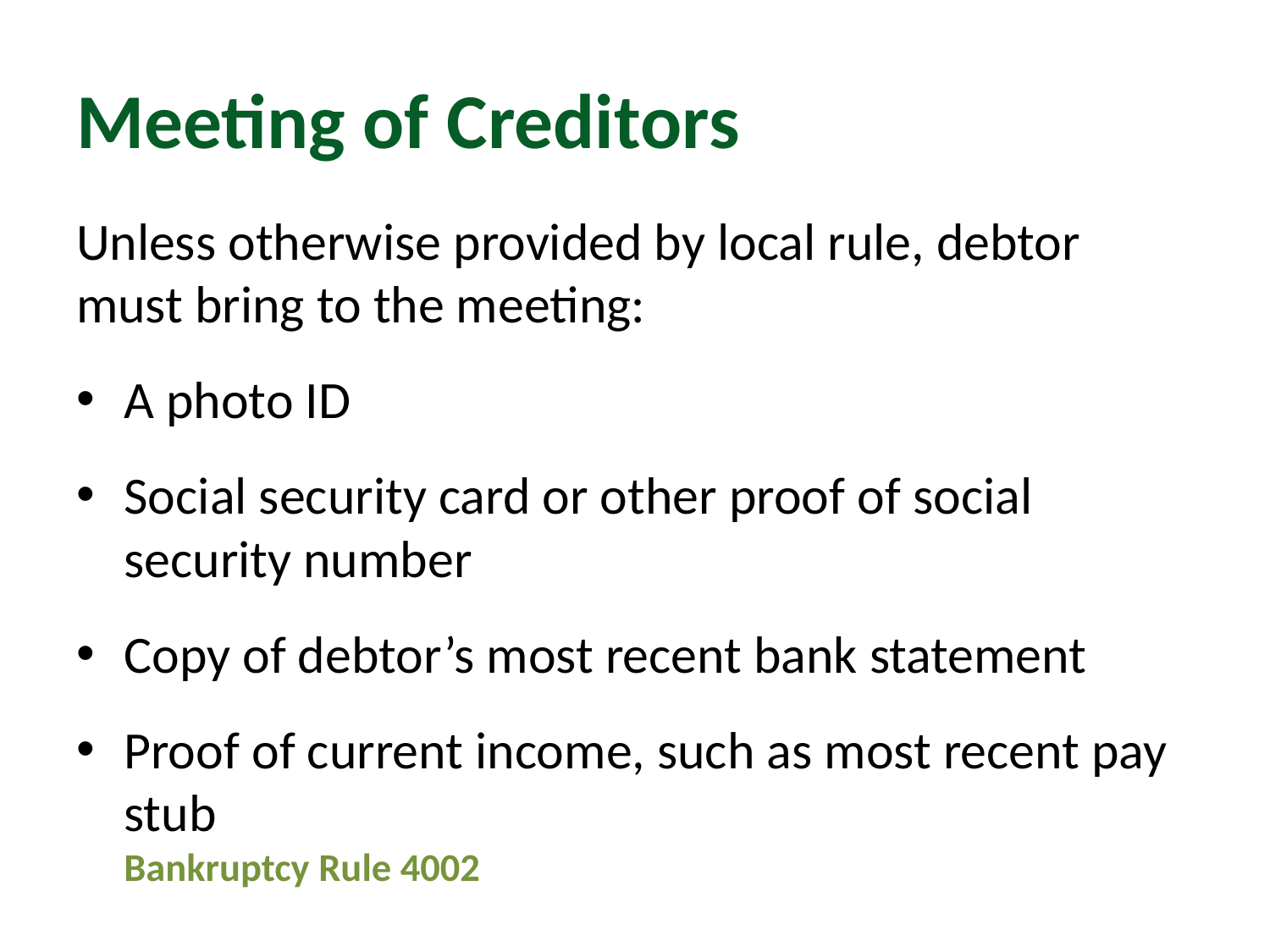

# Meeting of Creditors
Unless otherwise provided by local rule, debtor must bring to the meeting:
A photo ID
Social security card or other proof of social security number
Copy of debtor’s most recent bank statement
Proof of current income, such as most recent pay stub
Bankruptcy Rule 4002